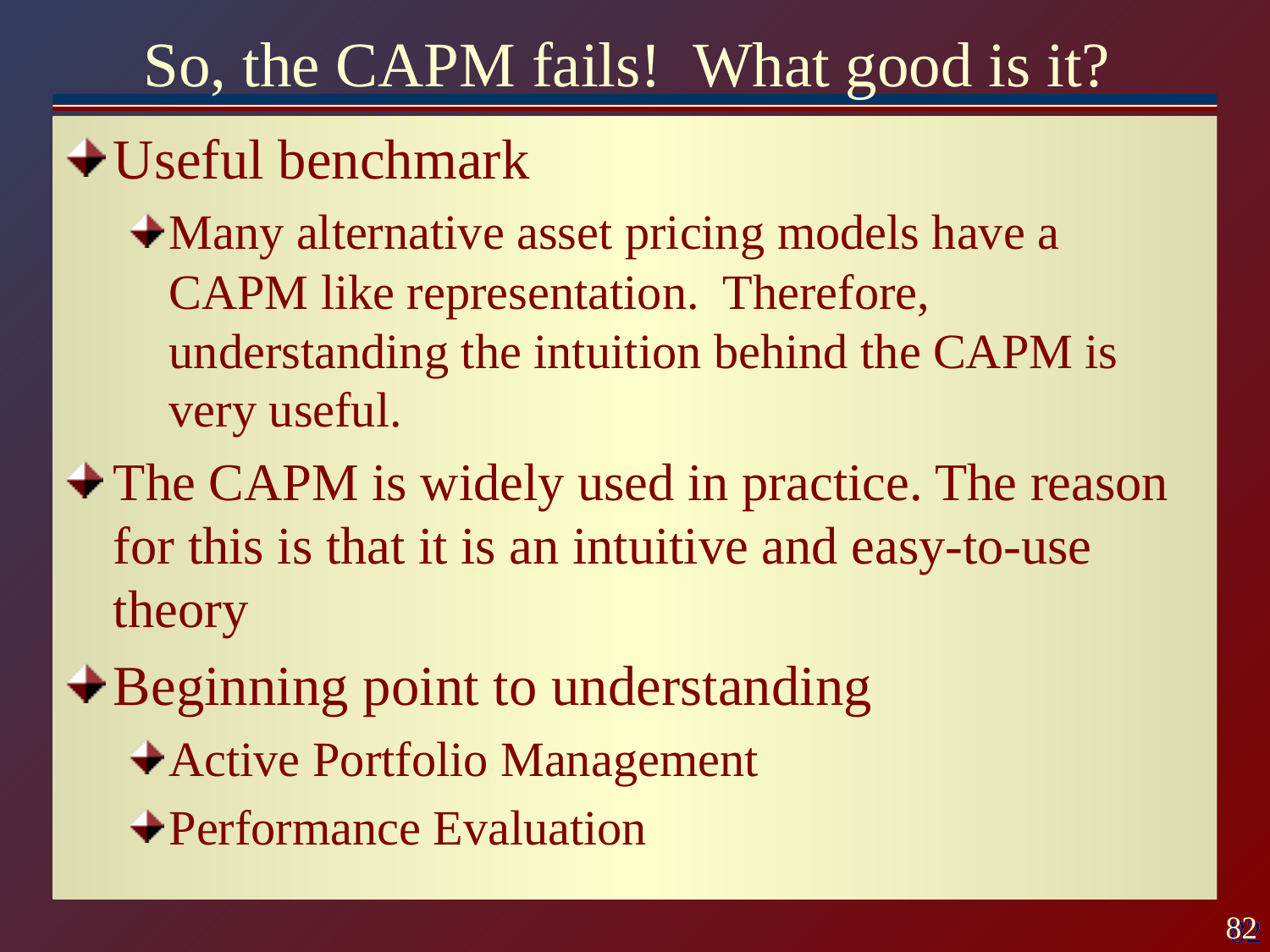

# So, the CAPM fails!  What good is it?
Useful benchmark
Many alternative asset pricing models have a CAPM like representation.  Therefore, understanding the intuition behind the CAPM is very useful.
The CAPM is widely used in practice. The reason for this is that it is an intuitive and easy-to-use theory
Beginning point to understanding
Active Portfolio Management
Performance Evaluation